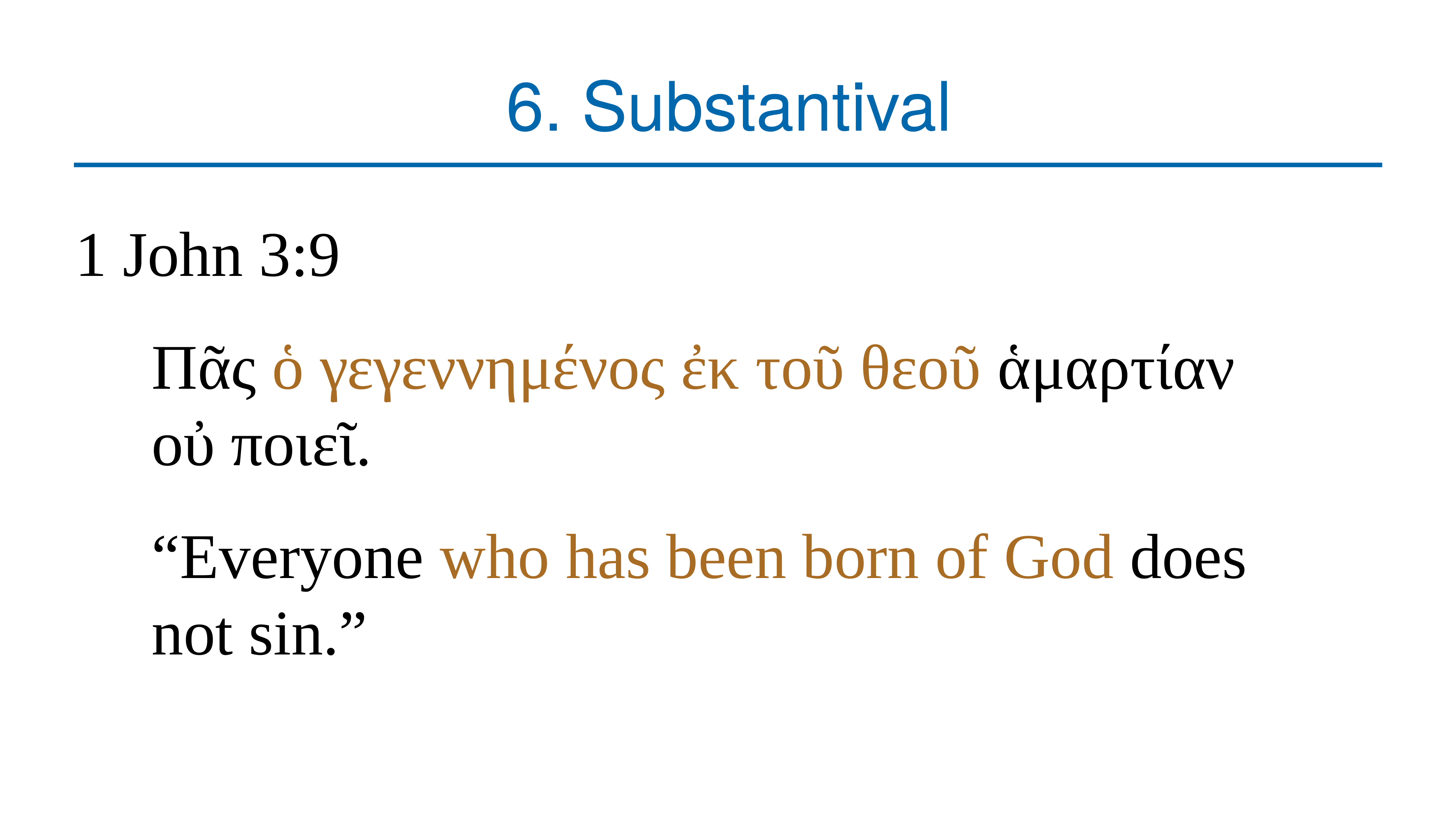

# 6. Substantival
1 John 3:9
Πᾶς ὁ γεγεννημένος ἐκ τοῦ θεοῦ ἁμαρτίαν οὐ ποιεῖ.
“Everyone who has been born of God does not sin.”